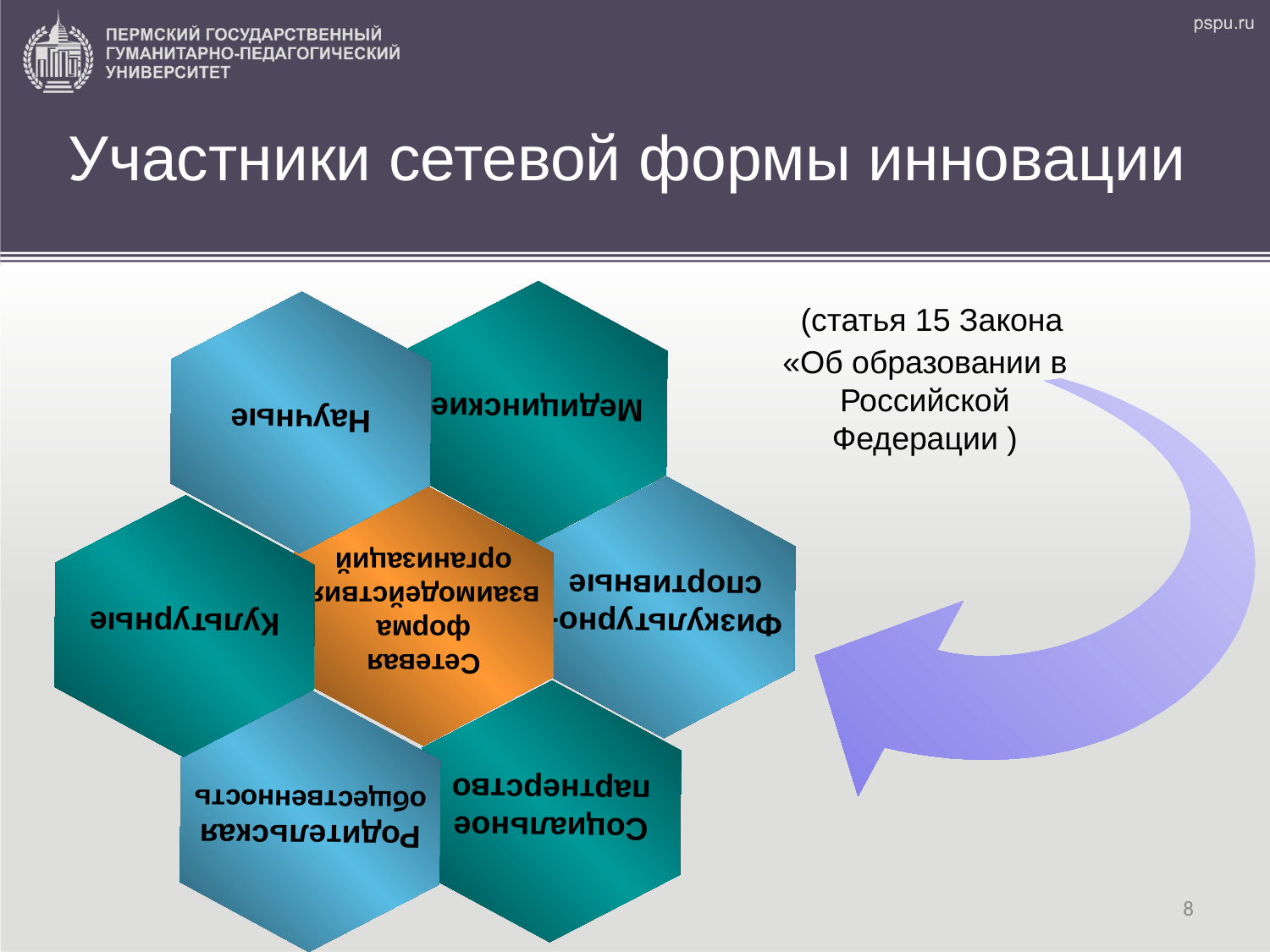

Участники сетевой формы инновации
 (статья 15 Закона «Об образовании в Российской Федерации )

Медицинские
Научные
Физкультурно-
спортивные
Сетевая
форма
взаимодействия
организаций
Культурные
Социальное
партнерство
Родительская
общественность

8